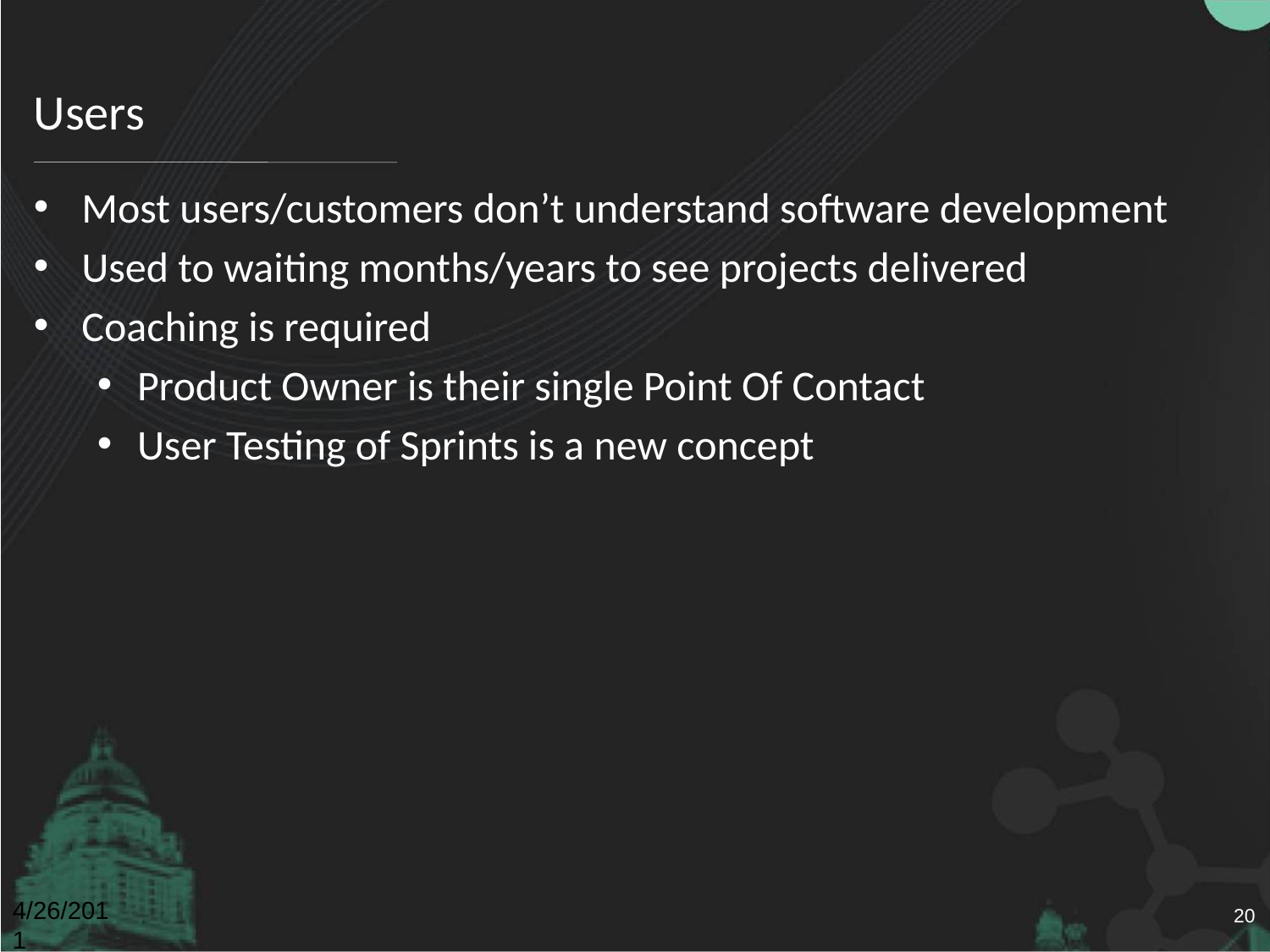

# Users
Most users/customers don’t understand software development
Used to waiting months/years to see projects delivered
Coaching is required
Product Owner is their single Point Of Contact
User Testing of Sprints is a new concept
4/26/2011
20